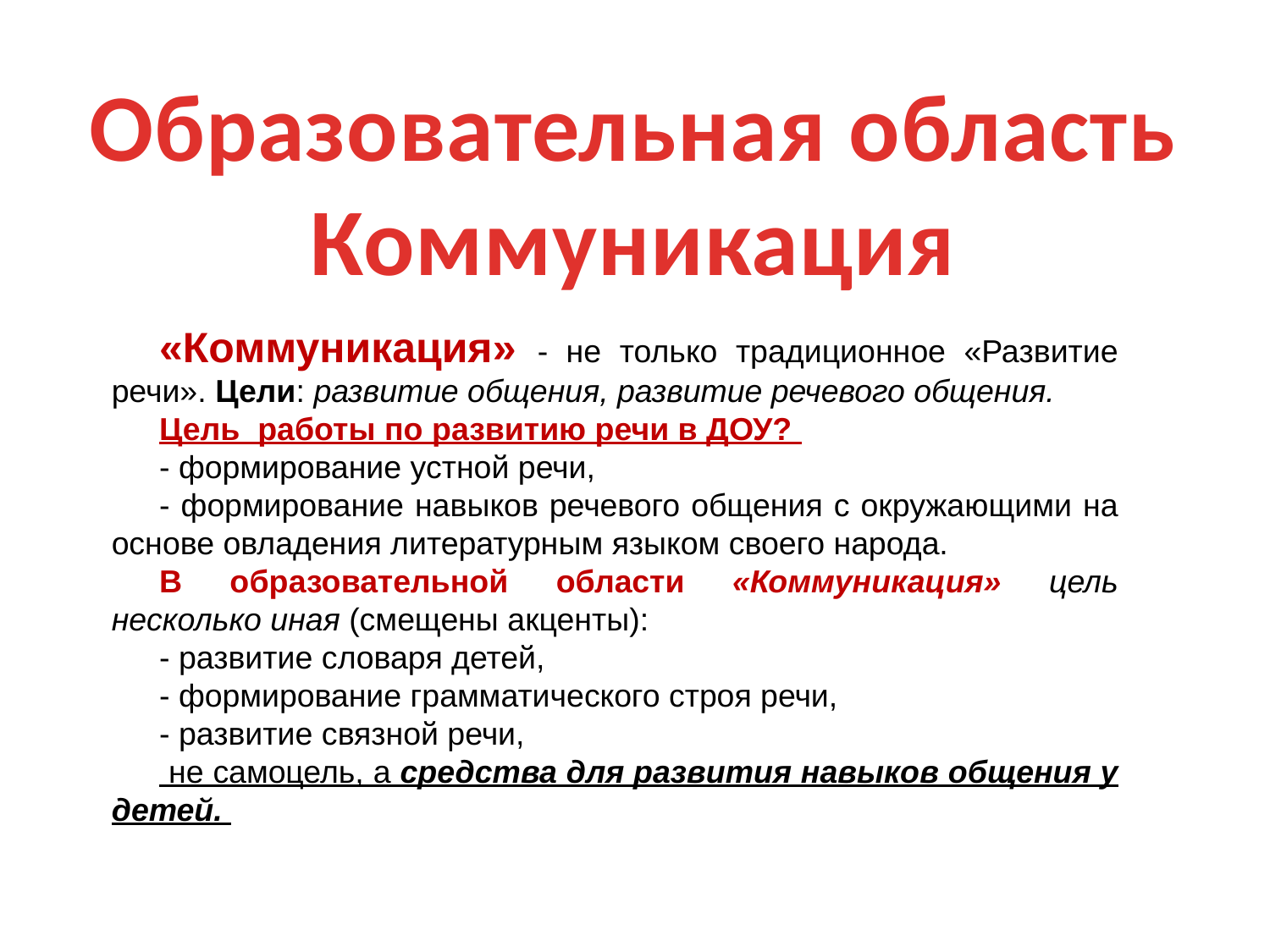

Образовательная область
Коммуникация
«Коммуникация» - не только традиционное «Развитие речи». Цели: развитие общения, развитие речевого общения.
Цель  работы по развитию речи в ДОУ?
- формирование устной речи,
- формирование навыков речевого общения с окружающими на основе овладения литературным языком своего народа.
В образовательной области «Коммуникация» цель несколько иная (смещены акценты):
- развитие словаря детей,
- формирование грамматического строя речи,
- развитие связной речи,
 не самоцель, а средства для развития навыков общения у детей.